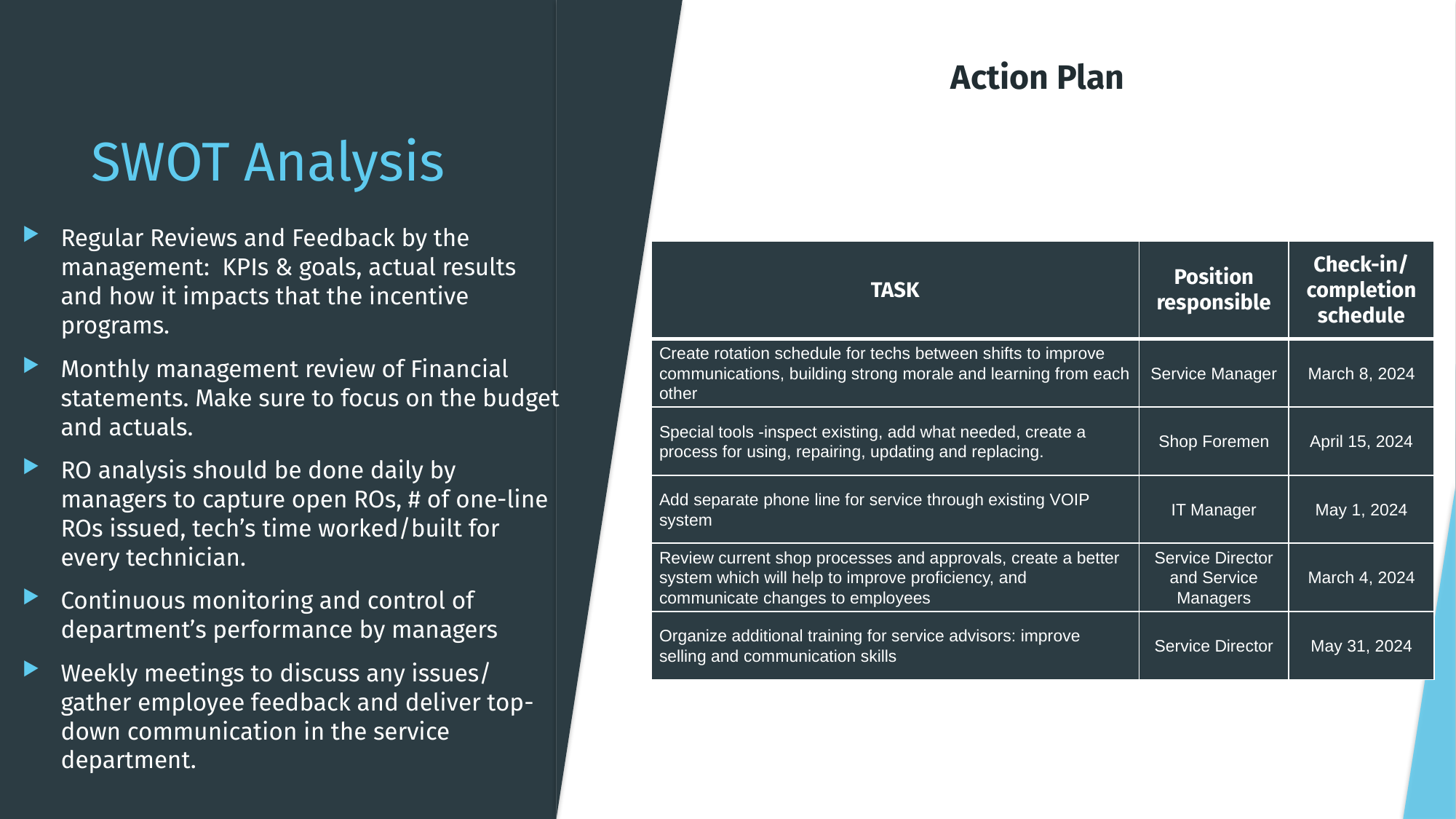

Action Plan
# SWOT Analysis
Regular Reviews and Feedback by the management:  KPIs & goals, actual results and how it impacts that the incentive programs.
Monthly management review of Financial statements. Make sure to focus on the budget and actuals.
RO analysis should be done daily by managers to capture open ROs, # of one-line ROs issued, tech’s time worked/built for every technician.
Continuous monitoring and control of department’s performance by managers
Weekly meetings to discuss any issues/ gather employee feedback and deliver top-down communication in the service department.

| TASK | Position responsible | Check-in/ completion schedule |
| --- | --- | --- |
| Create rotation schedule for techs between shifts to improve communications, building strong morale and learning from each other | Service Manager | March 8, 2024 |
| Special tools -inspect existing, add what needed, create a process for using, repairing, updating and replacing. | Shop Foremen | April 15, 2024 |
| Add separate phone line for service through existing VOIP system | IT Manager | May 1, 2024 |
| Review current shop processes and approvals, create a better system which will help to improve proficiency, and communicate changes to employees | Service Director and Service Managers | March 4, 2024 |
| Organize additional training for service advisors: improve selling and communication skills | Service Director | May 31, 2024 |